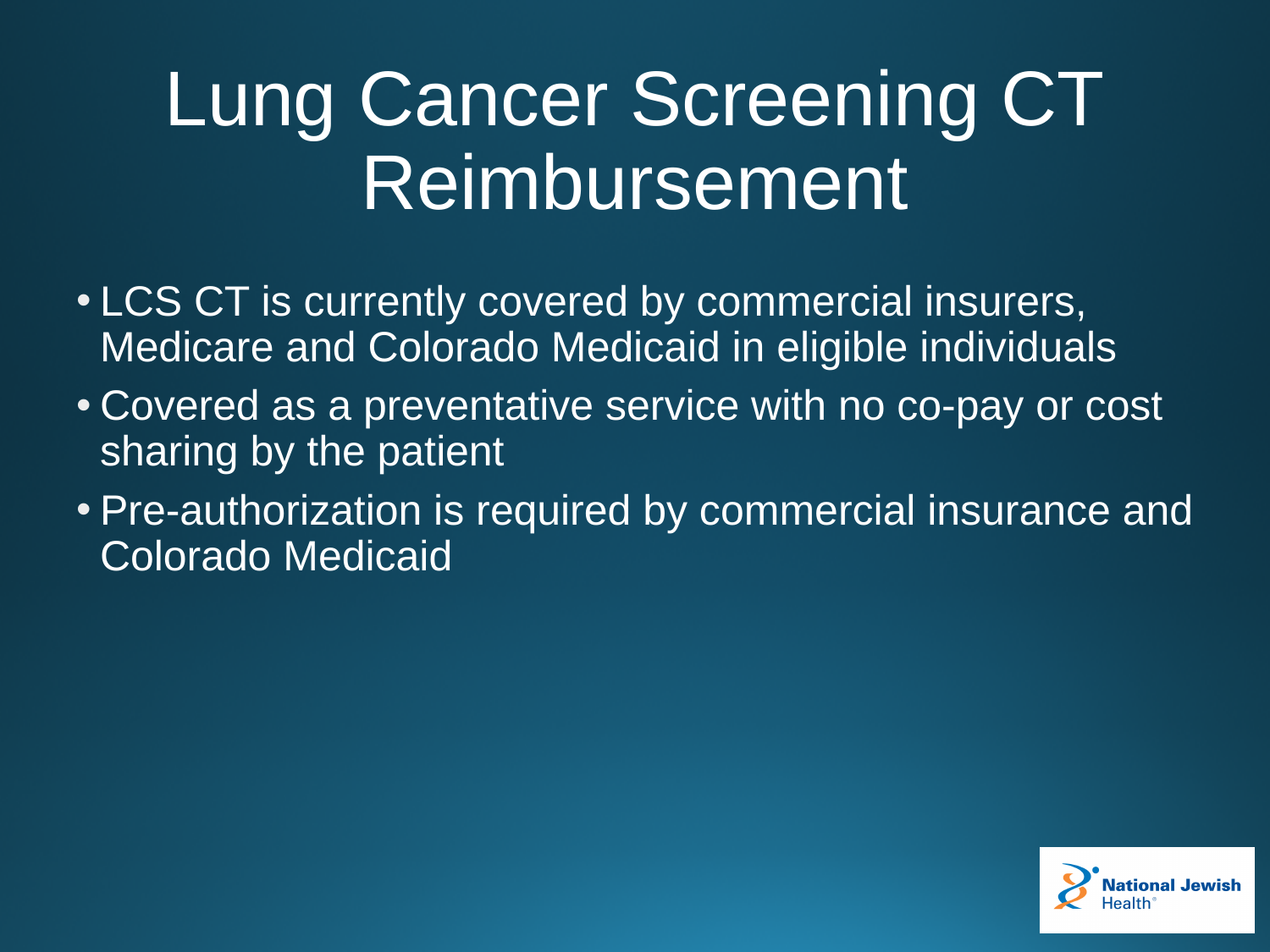

# Lung Cancer Screening CT Reimbursement
LCS CT is currently covered by commercial insurers, Medicare and Colorado Medicaid in eligible individuals
Covered as a preventative service with no co-pay or cost sharing by the patient
Pre-authorization is required by commercial insurance and Colorado Medicaid